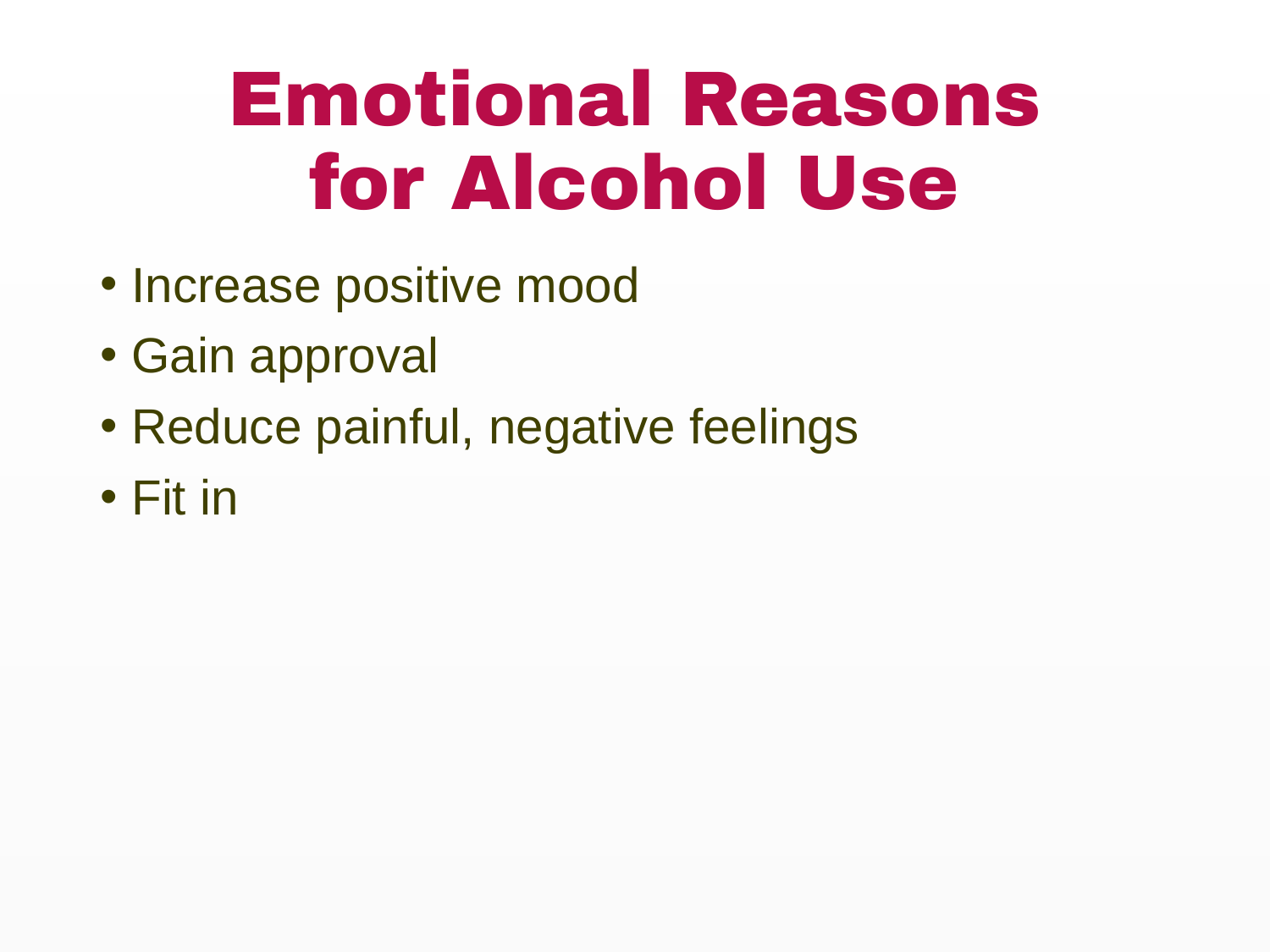

# Emotional Reasons for Alcohol Use
Increase positive mood
Gain approval
Reduce painful, negative feelings
Fit in